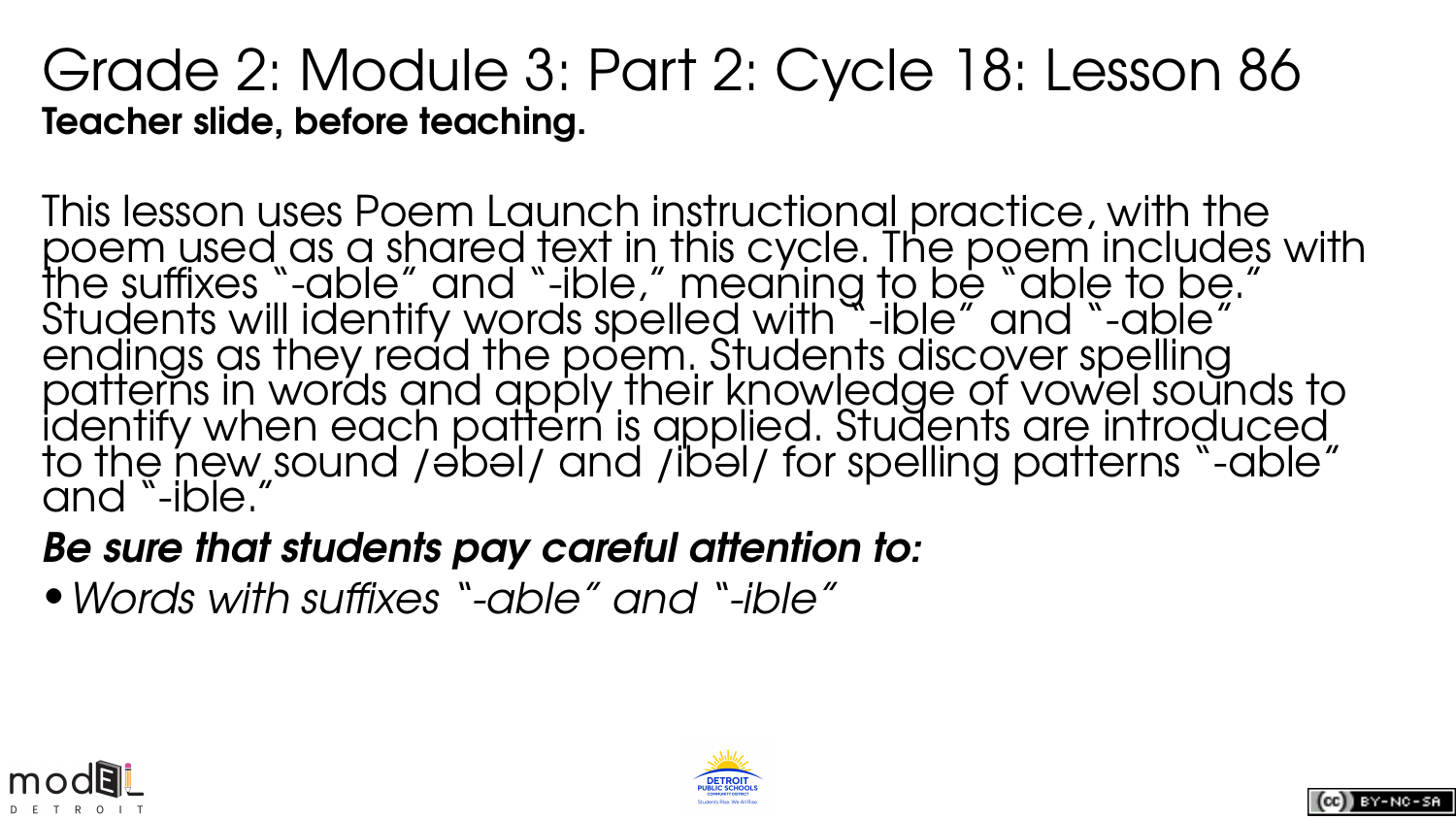

# Grade 2: Module 3: Part 2: Cycle 18: Lesson 86
Teacher slide, before teaching.
This lesson uses Poem Launch instructional practice, with the  poem used as a shared text in this cycle. The poem includes with the suffixes “-able” and “-ible,” meaning to be “able to be.” Students will identify words spelled with “-ible” and “-able” endings as they read the poem. Students discover spelling patterns in words and apply their knowledge of vowel sounds to identify when each pattern is applied. Students are introduced to the new sound /əbəl/ and /ibəl/ for spelling patterns “-able” and “-ible.”
Be sure that students pay careful attention to:
Words with suffixes “-able” and “-ible”